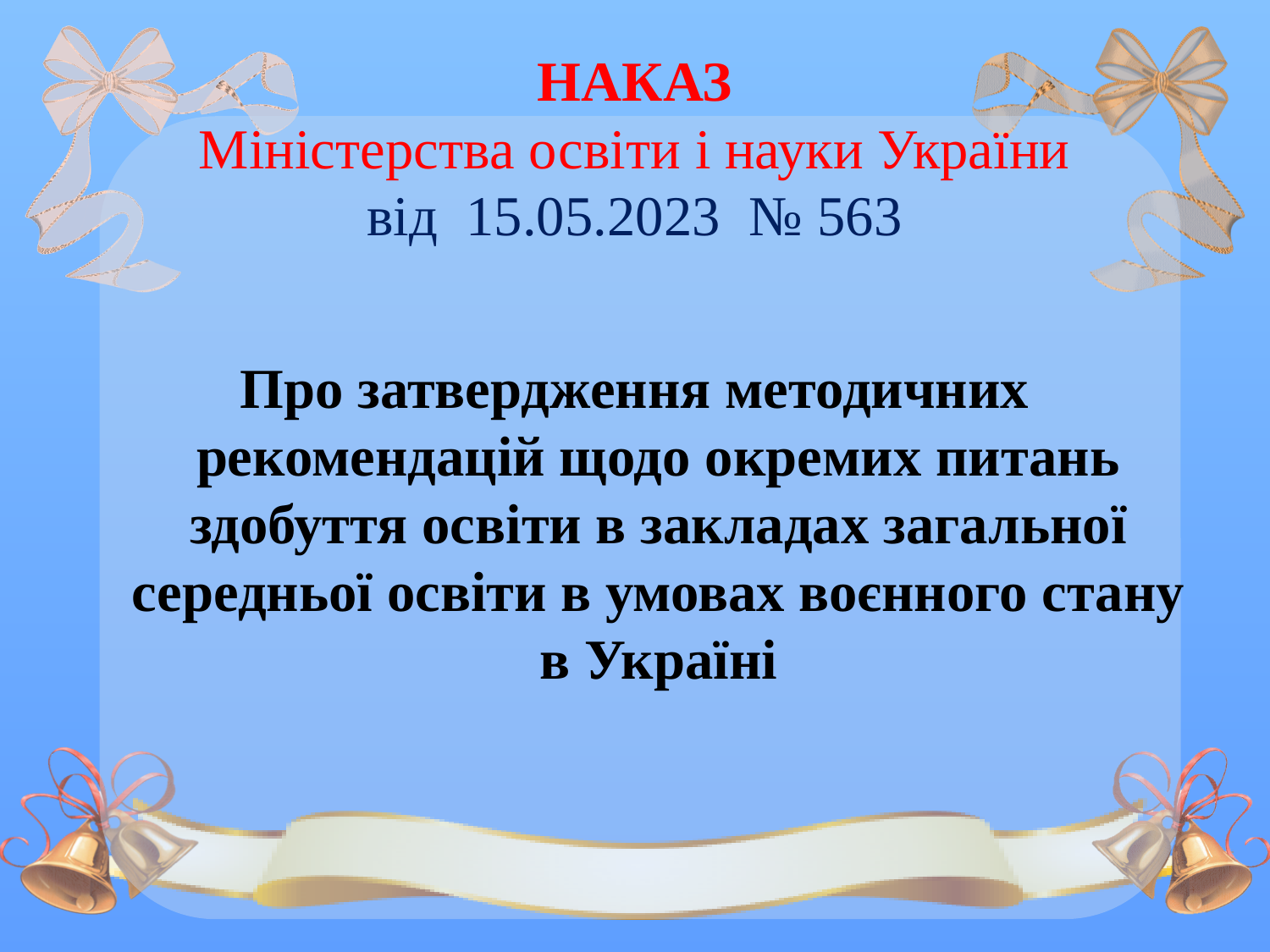

# НАКАЗ Міністерства освіти і науки України від  15.05.2023  № 563
Про затвердження методичних рекомендацій щодо окремих питань здобуття освіти в закладах загальної середньої освіти в умовах воєнного стану в Україні